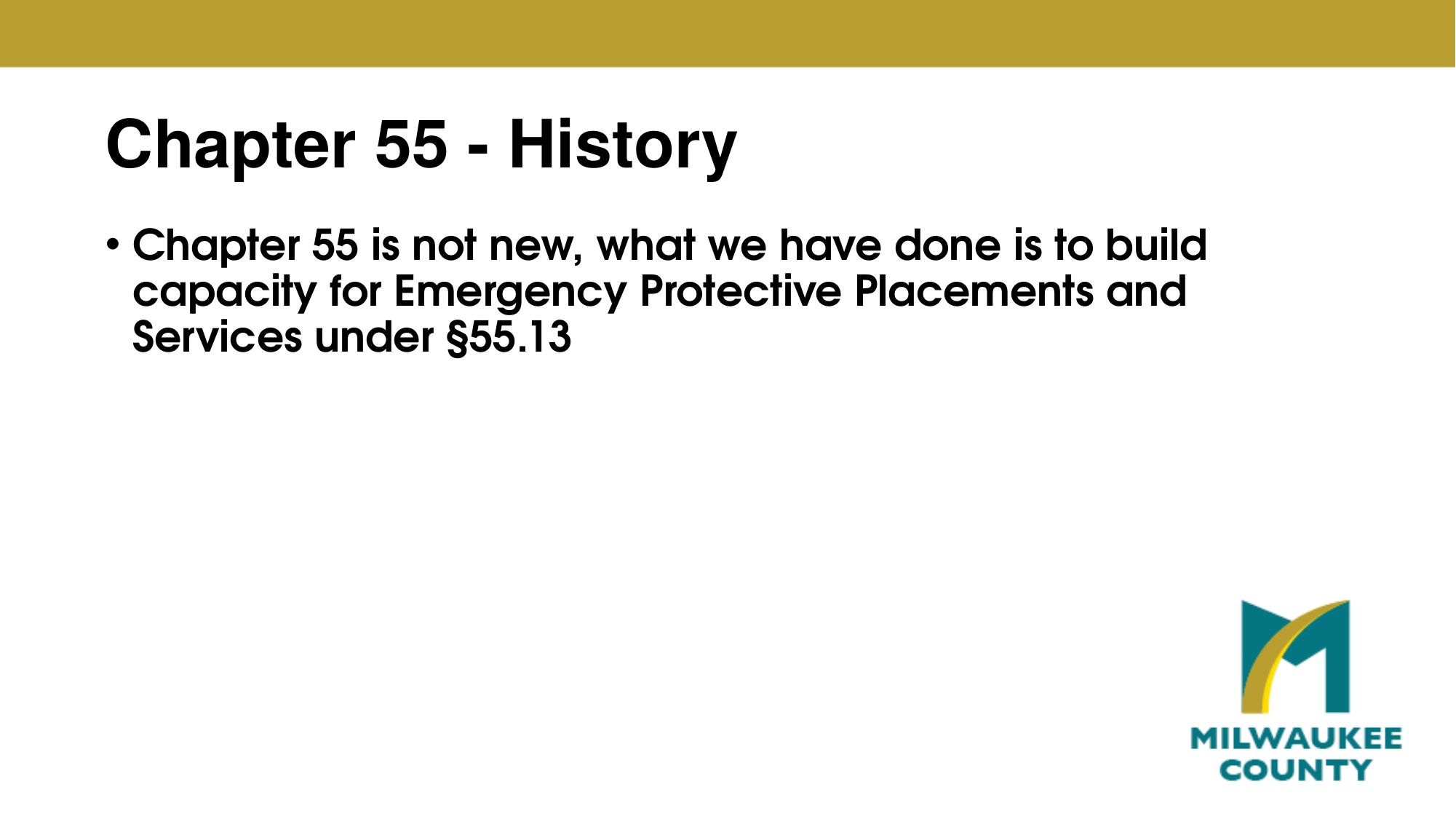

# Chapter 55 - History
Chapter 55 is not new, what we have done is to build capacity for Emergency Protective Placements and Services under §55.13